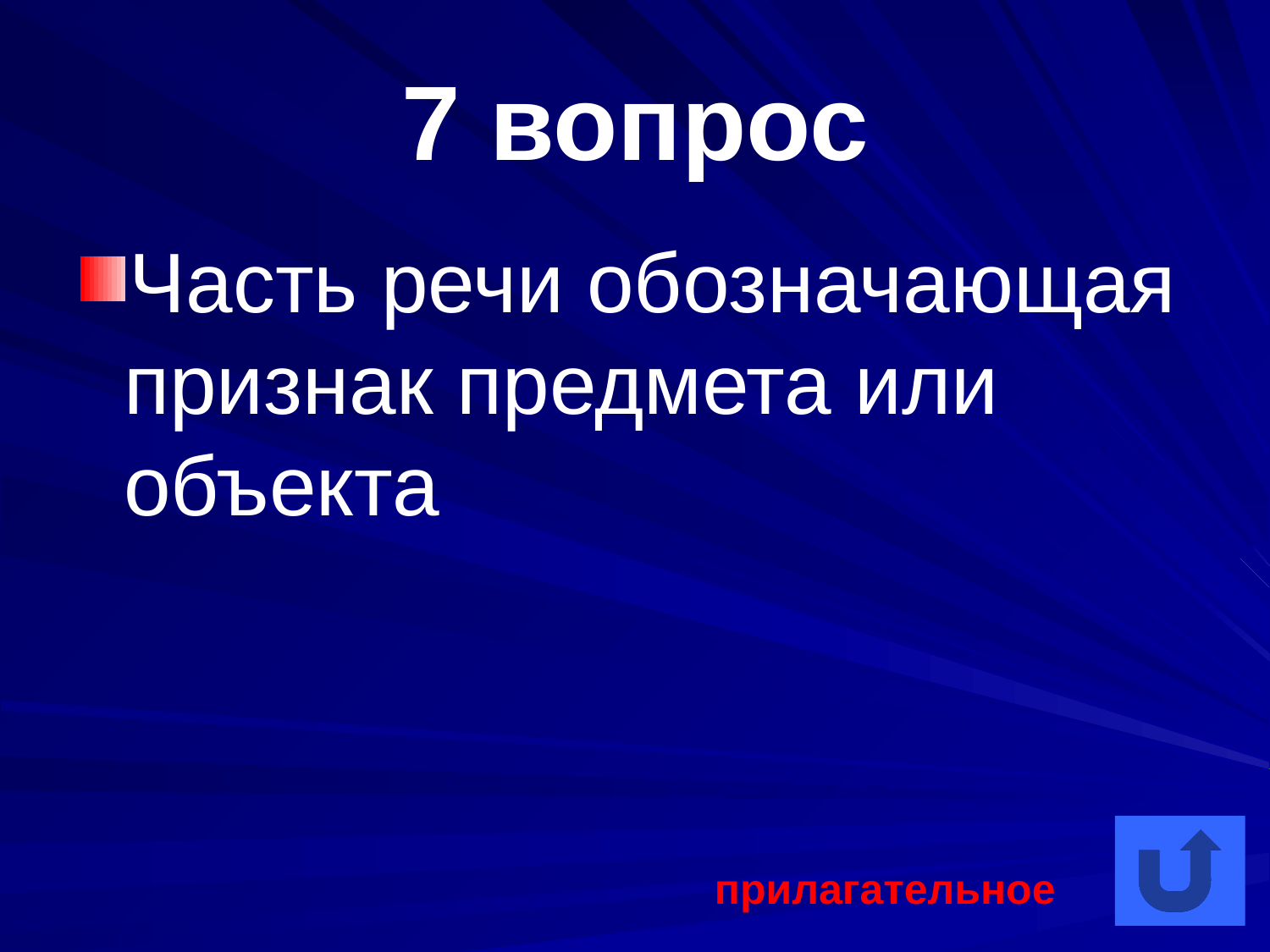

# 7 вопрос
Часть речи обозначающая признак предмета или объекта

прилагательное